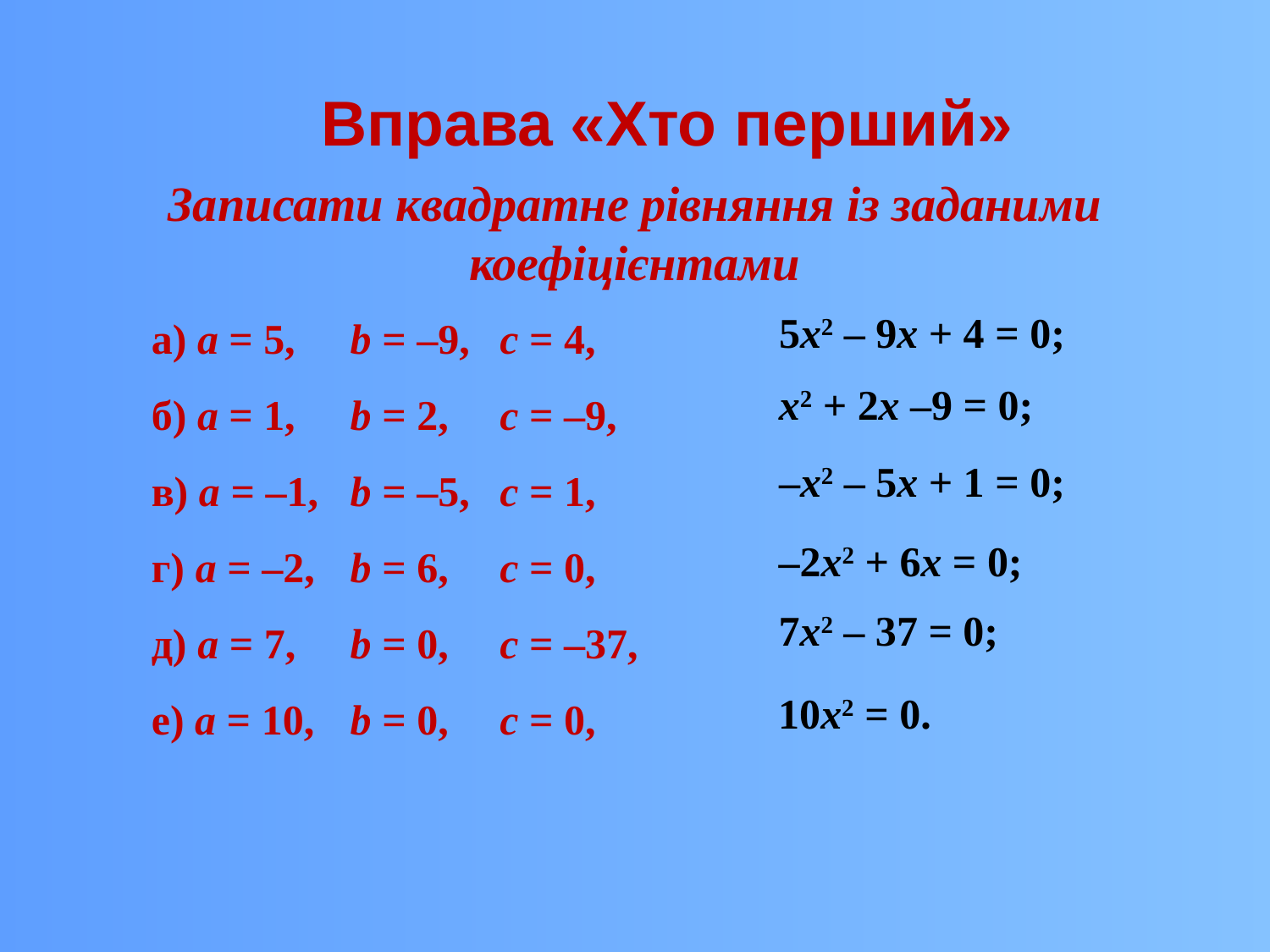

Вправа «Хто перший»
Записати квадратне рівняння із заданими коефіцієнтами
а) а = 5,	b = –9,	с = 4,
б) а = 1,	b = 2,	с = –9,
в) а = –1,	b = –5,	с = 1,
г) а = –2,	b = 6,	с = 0,
д) а = 7,	b = 0,	с = –37,
е) а = 10,	b = 0,	с = 0,
5х2 – 9х + 4 = 0;
х2 + 2х –9 = 0;
–х2 – 5х + 1 = 0;
–2х2 + 6х = 0;
7х2 – 37 = 0;
10х2 = 0.